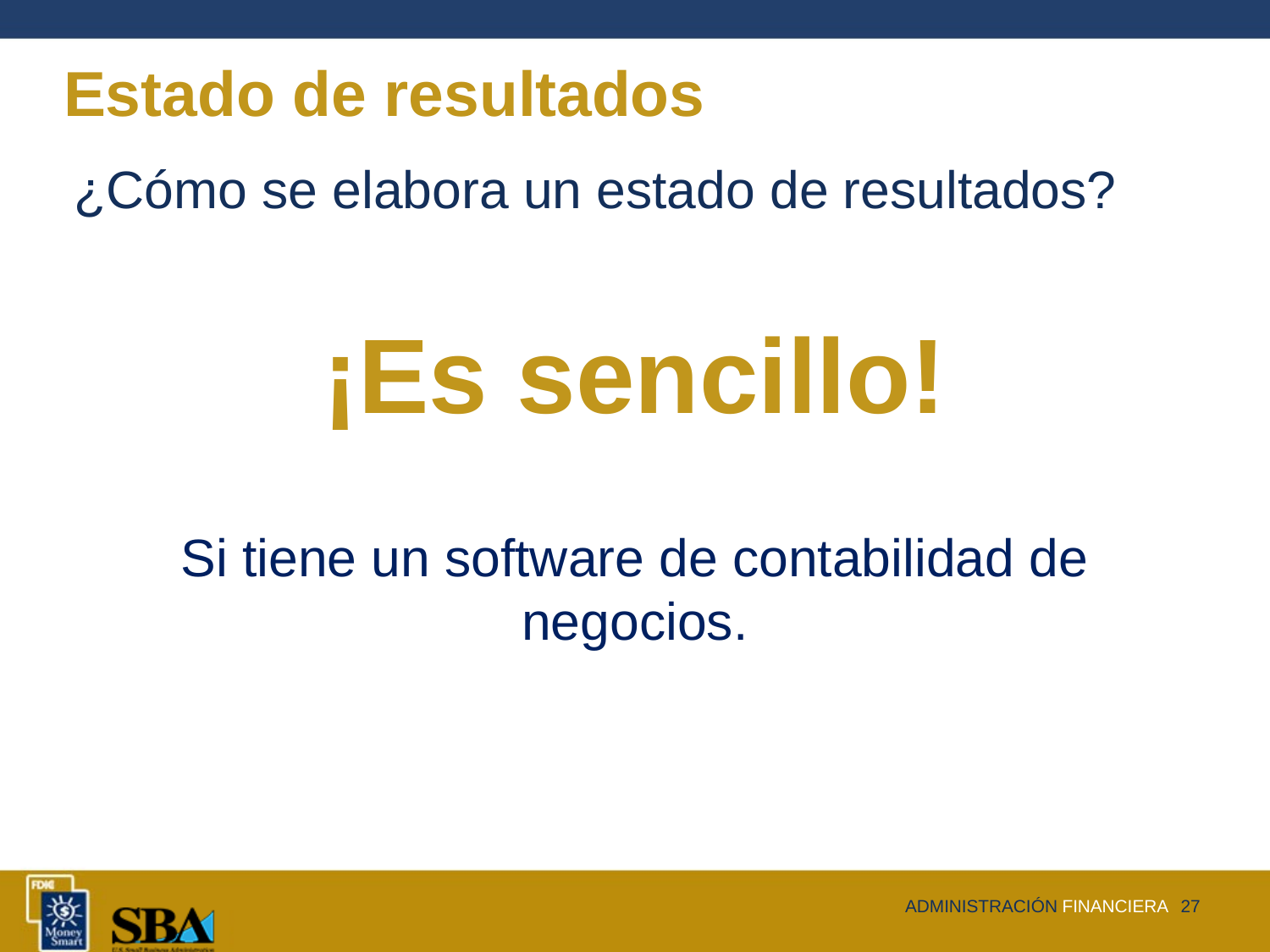

# Estado de resultados
¿Cómo se elabora un estado de resultados?

¡Es sencillo!

Si tiene un software de contabilidad de negocios.